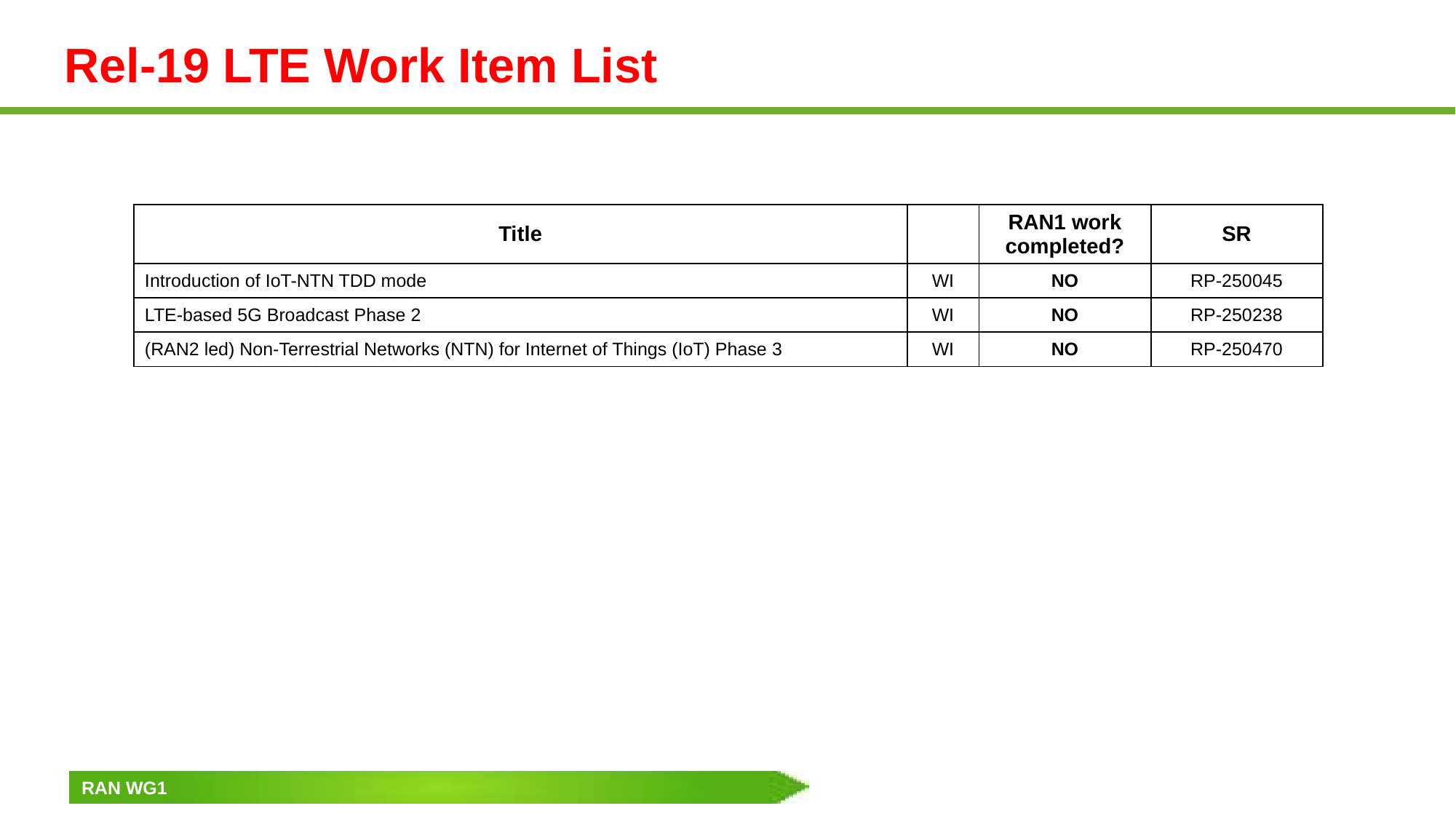

# Rel-19 LTE Work Item List
| Title |  | RAN1 work completed? | SR |
| --- | --- | --- | --- |
| Introduction of IoT-NTN TDD mode | WI | NO | RP-250045 |
| LTE-based 5G Broadcast Phase 2 | WI | NO | RP-250238 |
| (RAN2 led) Non-Terrestrial Networks (NTN) for Internet of Things (IoT) Phase 3 | WI | NO | RP-250470 |